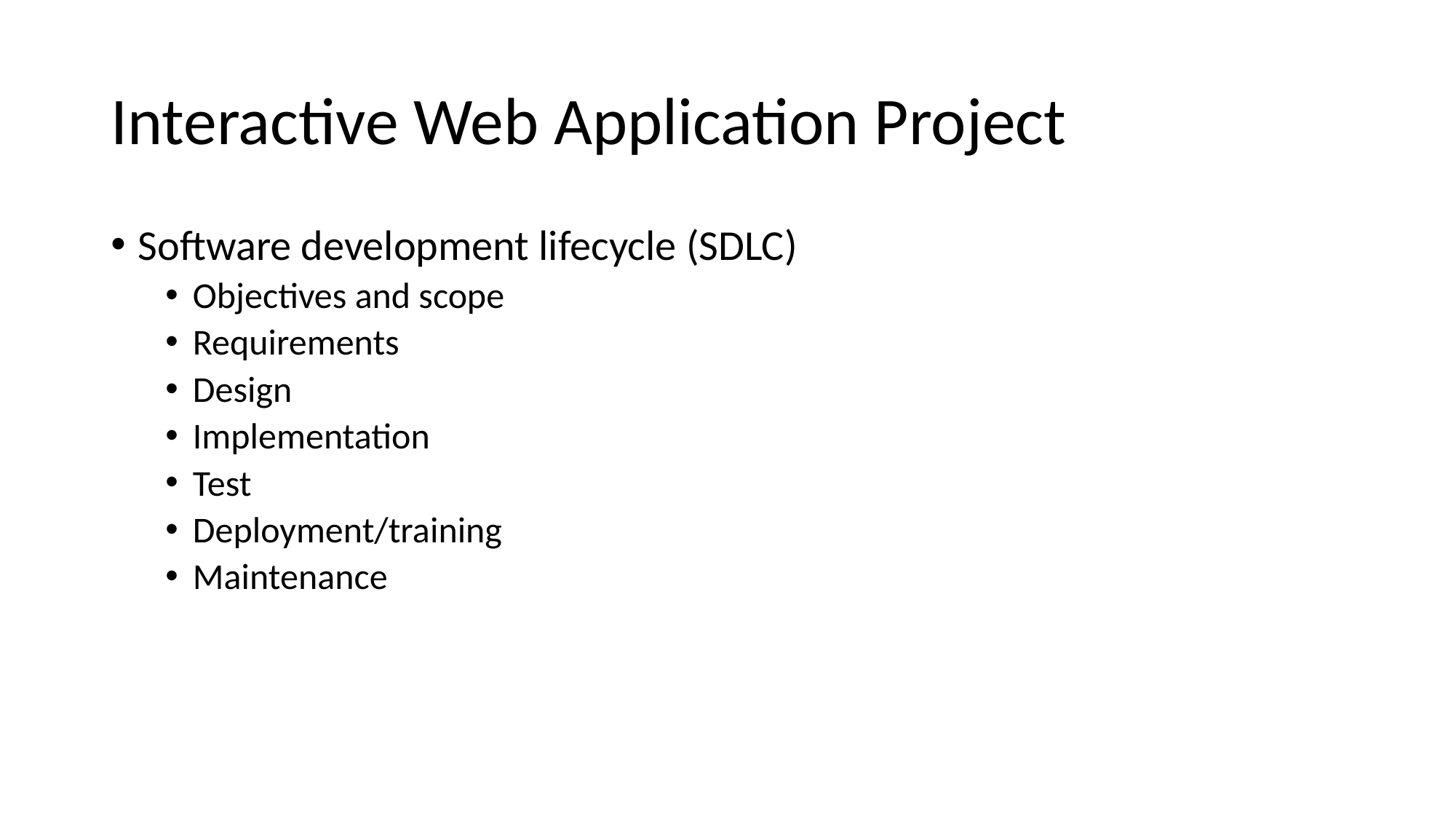

# Interactive Web Application Project
Software development lifecycle (SDLC)
Objectives and scope
Requirements
Design
Implementation
Test
Deployment/training
Maintenance